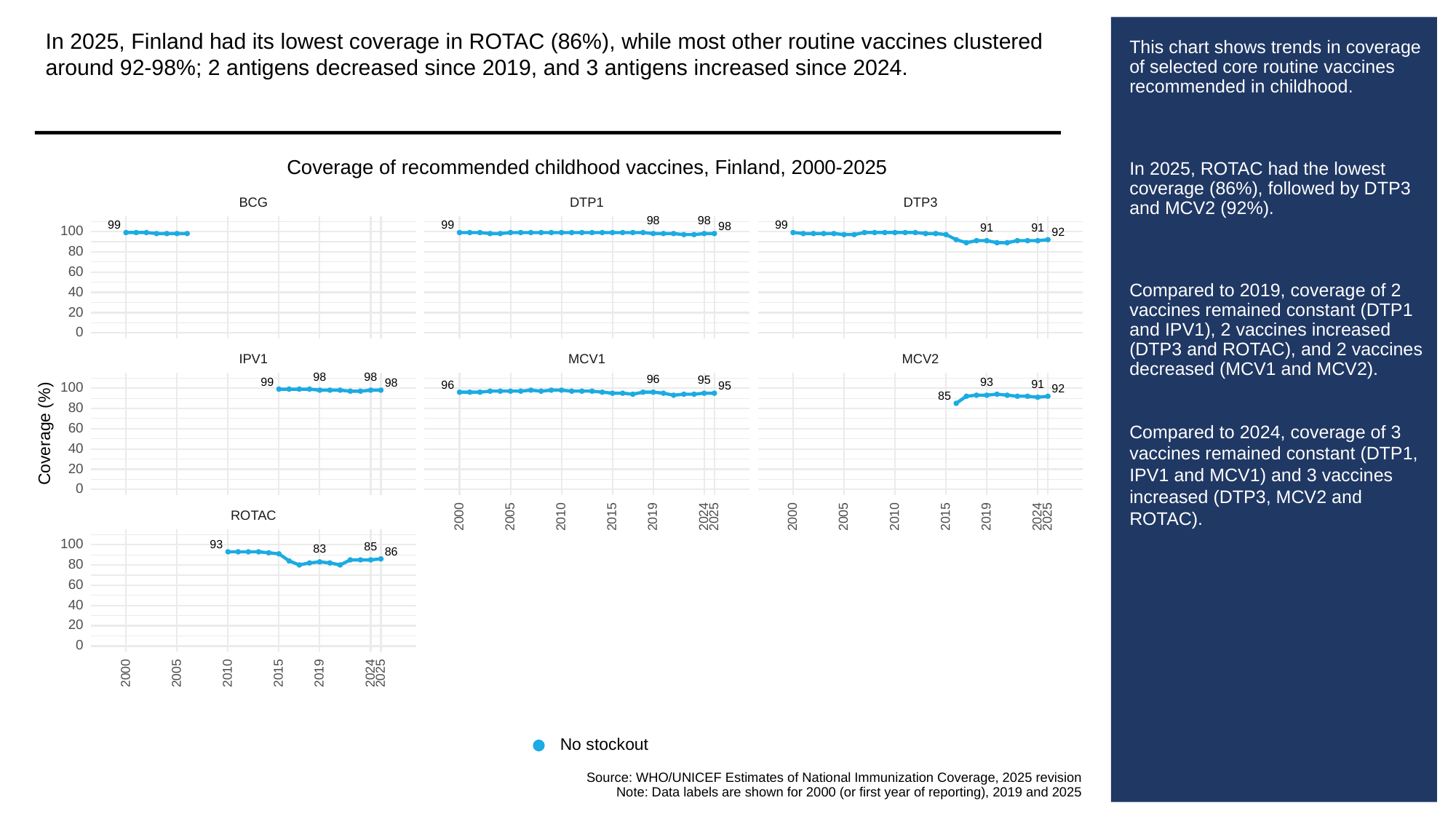

In 2025, Finland had its lowest coverage in ROTAC (86%), while most other routine vaccines clustered around 92-98%; 2 antigens decreased since 2019, and 3 antigens increased since 2024.
# This chart shows trends in coverage of selected core routine vaccines recommended in childhood.

In 2025, ROTAC had the lowest coverage (86%), followed by DTP3 and MCV2 (92%).

Compared to 2019, coverage of 2 vaccines remained constant (DTP1 and IPV1), 2 vaccines increased (DTP3 and ROTAC), and 2 vaccines decreased (MCV1 and MCV2).

Compared to 2024, coverage of 3 vaccines remained constant (DTP1, IPV1 and MCV1) and 3 vaccines increased (DTP3, MCV2 and ROTAC).

Coverage of recommended childhood vaccines, Finland, 2000-2025
BCG
DTP3
DTP1

98
98

99
99
99
98
91
91
100
92

80

60

40

20

0

MCV1
MCV2
IPV1

98
98
96
95

99
93
98
91
96
95
100
92

85

80

60
Coverage (%)

40

20

0

ROTAC
2000
2005
2010
2015
2019
2024
2025
2000
2005
2010
2015
2019
2024
2025

100
93
85

83
86

80

60

40

20

0

2000
2005
2010
2015
2019
2024
2025
No stockout

Source: WHO/UNICEF Estimates of National Immunization Coverage, 2025 revision
Note: Data labels are shown for 2000 (or first year of reporting), 2019 and 2025